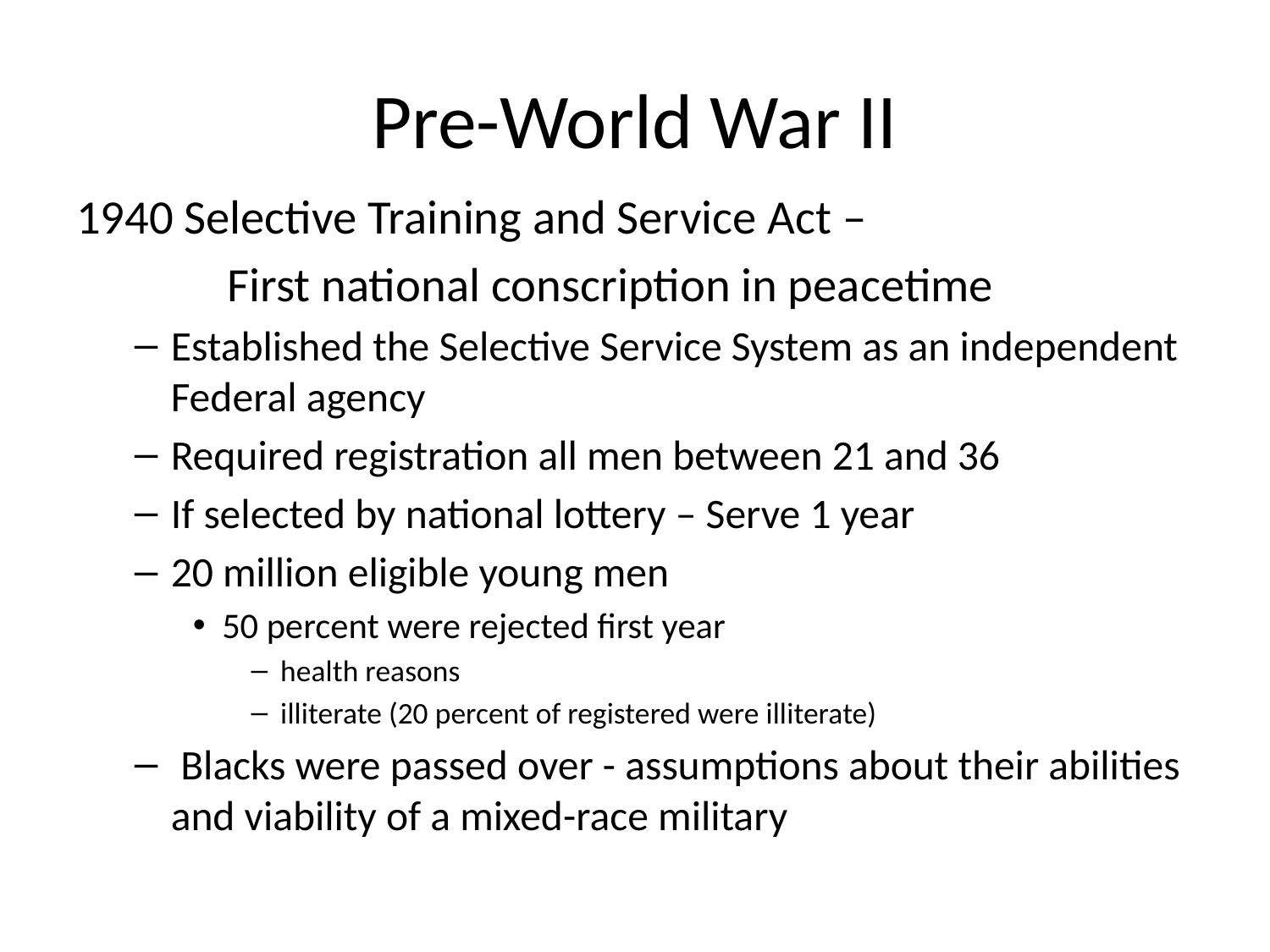

# Pre-World War II
1940 Selective Training and Service Act –
              First national conscription in peacetime
Established the Selective Service System as an independent Federal agency
Required registration all men between 21 and 36
If selected by national lottery – Serve 1 year
20 million eligible young men
50 percent were rejected first year
health reasons
illiterate (20 percent of registered were illiterate)
 Blacks were passed over - assumptions about their abilities and viability of a mixed-race military